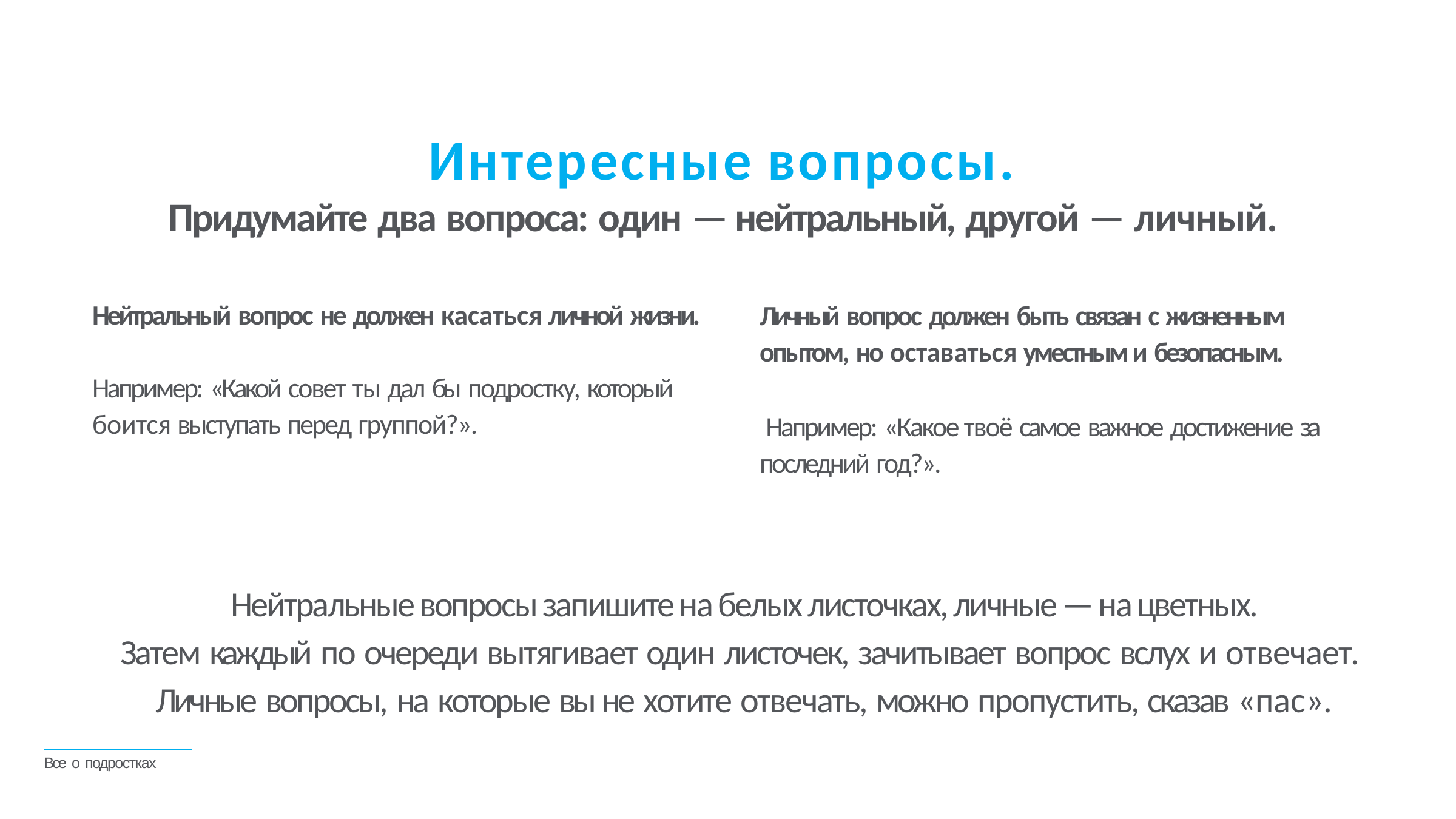

# Интересные вопросы. Придумайте два вопроса: один — нейтральный, другой — личный.
Личный вопрос должен быть связан с жизненным опытом, но оставаться уместным и безопасным.

 Например: «Какое твоё самое важное достижение за
последний год?».
Нейтральный вопрос не должен касаться личной жизни.

Например: «Какой совет ты дал бы подростку, который боится выступать перед группой?».
 Нейтральные вопросы запишите на белых листочках, личные — на цветных.
Затем каждый по очереди вытягивает один листочек, зачитывает вопрос вслух и отвечает.
 Личные вопросы, на которые вы не хотите отвечать, можно пропустить, сказав «пас».

Все о подростках